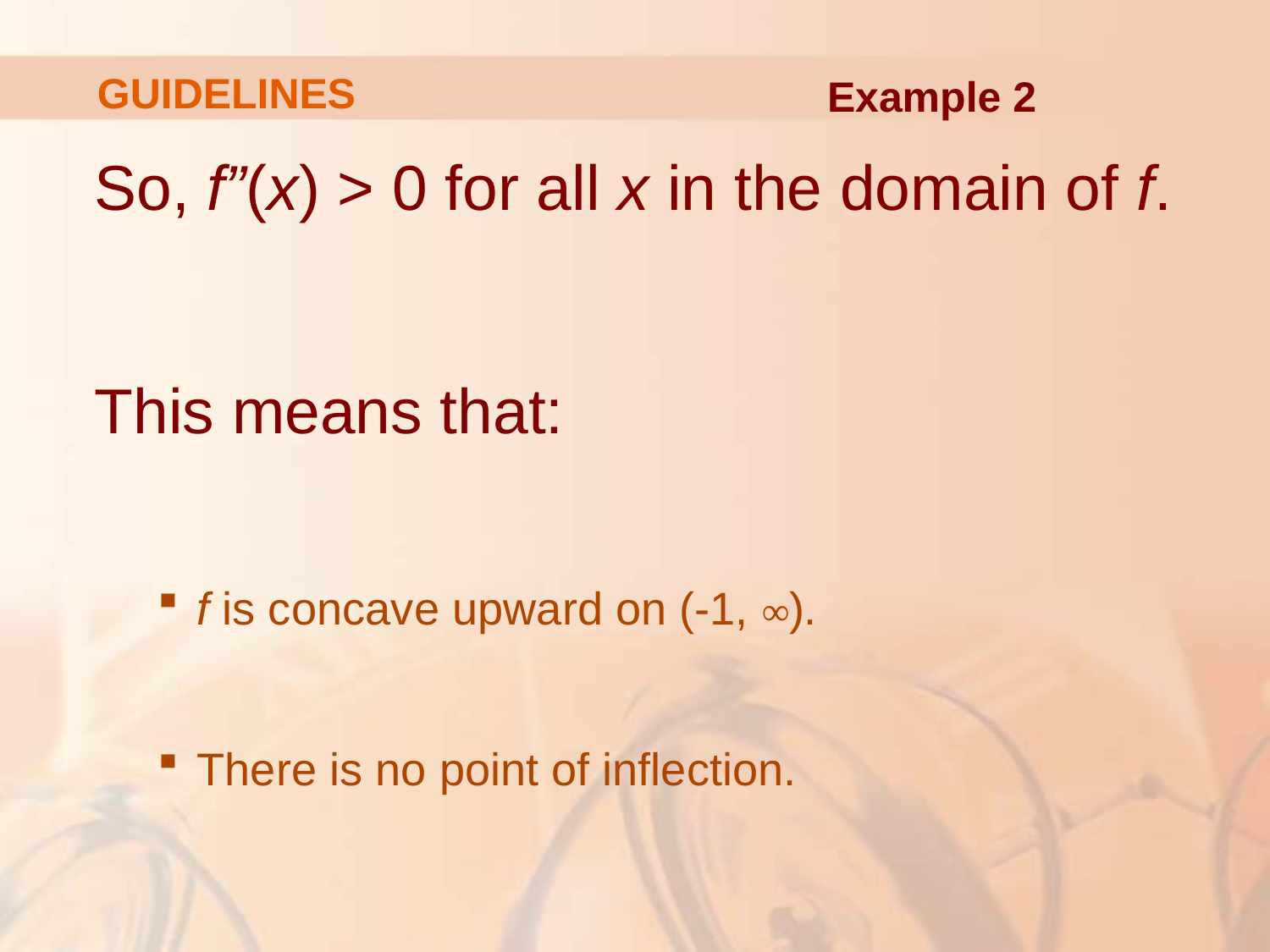

# GUIDELINES
Example 2
So, f”(x) > 0 for all x in the domain of f.

This means that:

f is concave upward on (-1, ∞).

There is no point of inflection.